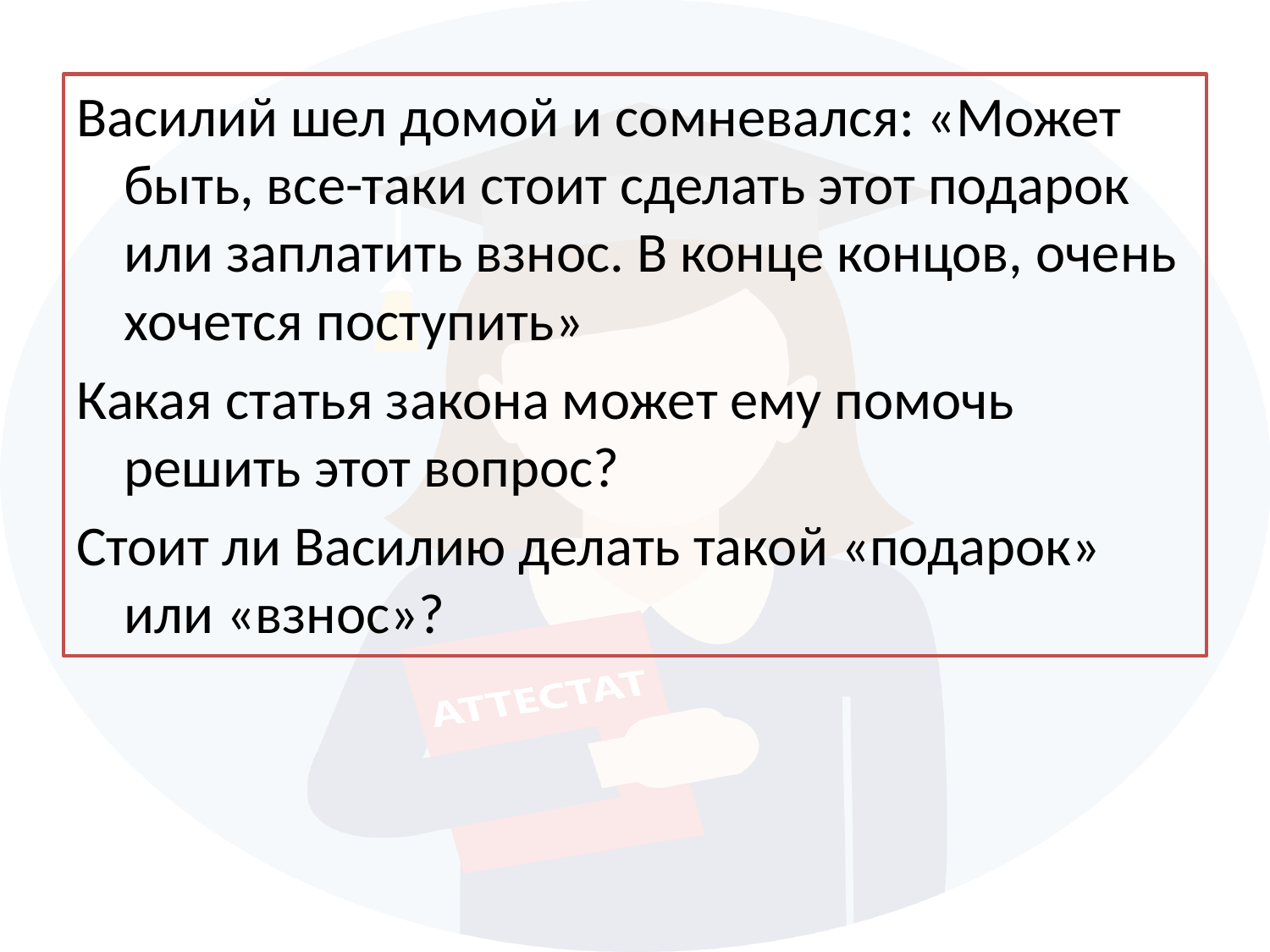

Василий шел домой и сомневался: «Может быть, все-таки стоит сделать этот подарок или заплатить взнос. В конце концов, очень хочется поступить»
Какая статья закона может ему помочь решить этот вопрос?
Стоит ли Василию делать такой «подарок» или «взнос»?